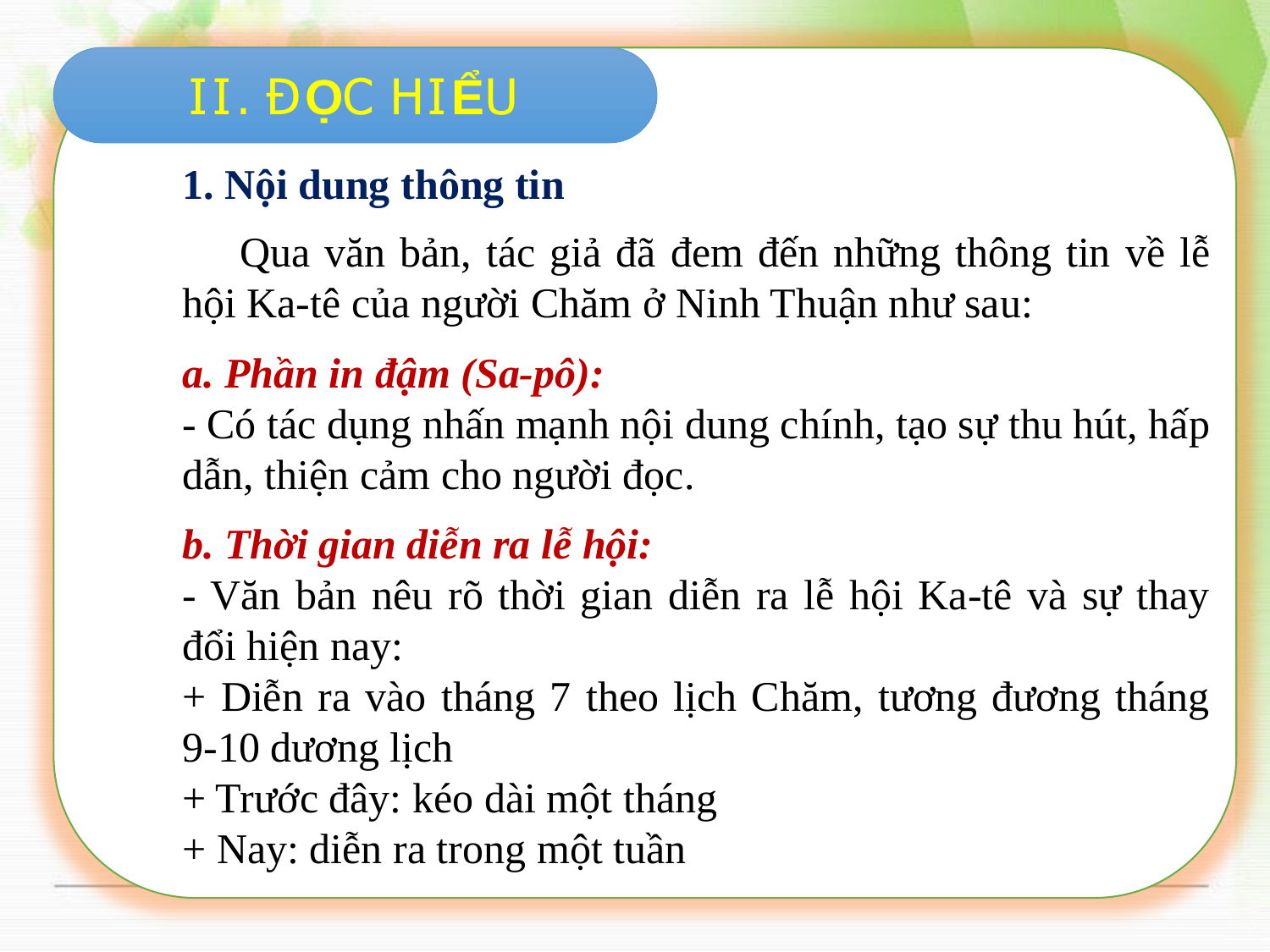

II. ĐỌC HIỂU
1. Nội dung thông tin

    Qua văn bản, tác giả đã đem đến những thông tin về lễ hội Ka-tê của người Chăm ở Ninh Thuận như sau:

a. Phần in đậm (Sa-pô):
- Có tác dụng nhấn mạnh nội dung chính, tạo sự thu hút, hấp dẫn, thiện cảm cho người đọc.

b. Thời gian diễn ra lễ hội:
- Văn bản nêu rõ thời gian diễn ra lễ hội Ka-tê và sự thay đổi hiện nay:
+ Diễn ra vào tháng 7 theo lịch Chăm, tương đương tháng 9-10 dương lịch
+ Trước đây: kéo dài một tháng
+ Nay: diễn ra trong một tuần